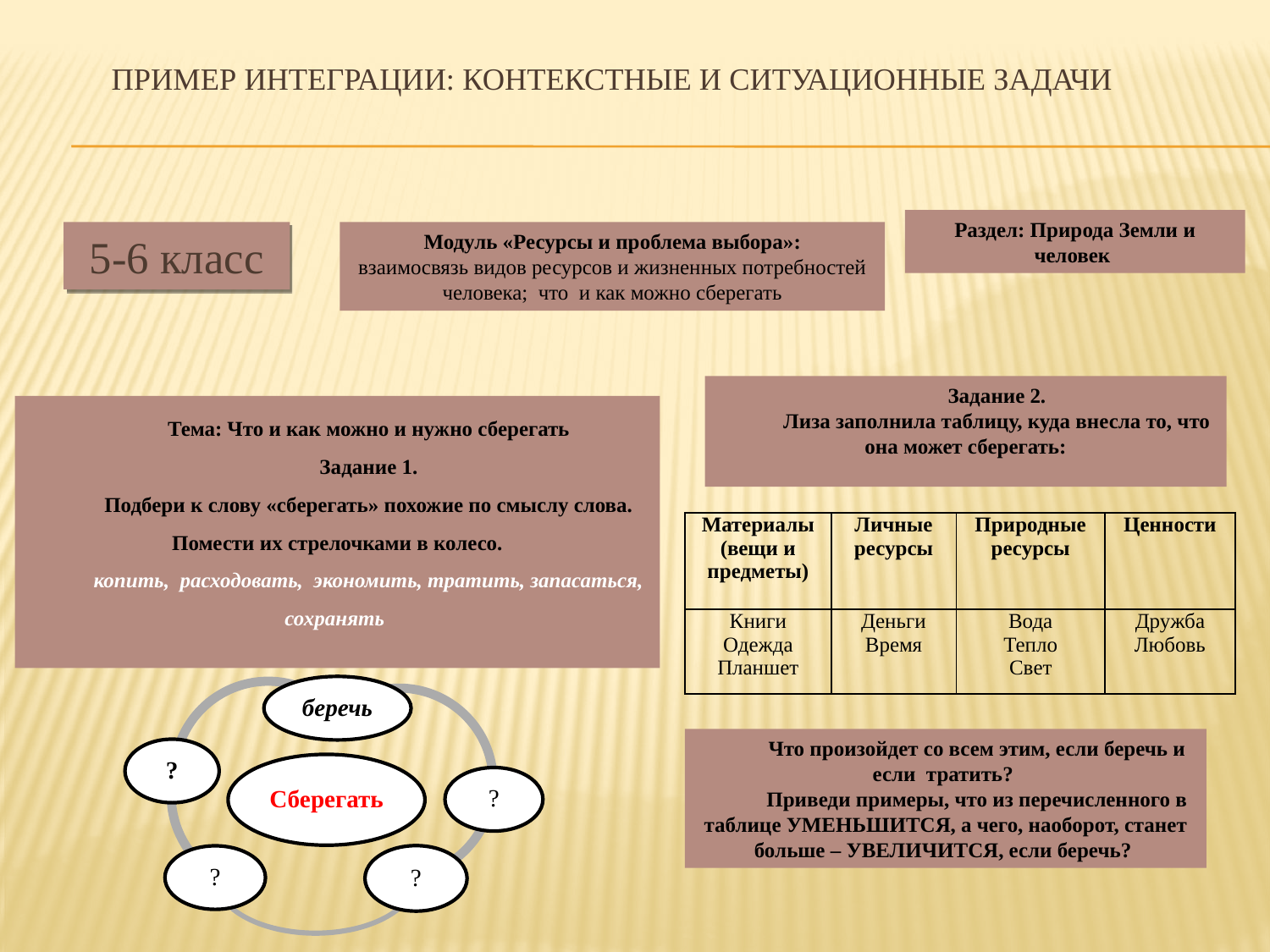

# Пример интеграции: контекстные и ситуационные задачи
Раздел: Природа Земли и человек
5-6 класс
Модуль «Ресурсы и проблема выбора»:
взаимосвязь видов ресурсов и жизненных потребностей человека;  что  и как можно сберегать
Задание 2.
Лиза заполнила таблицу, куда внесла то, что она может сберегать:

Тема: Что и как можно и нужно сберегать
Задание 1.
Подбери к слову «сберегать» похожие по смыслу слова. Помести их стрелочками в колесо.
копить,  расходовать,  экономить, тратить, запасаться, сохранять

| Материалы (вещи и предметы) | Личные ресурсы | Природные ресурсы | Ценности |
| --- | --- | --- | --- |
| Книги Одежда Планшет | Деньги Время | Вода Тепло Свет | Дружба Любовь |
Сберегать
беречь
?
?
?
?
Что произойдет со всем этим, если беречь и если  тратить?
Приведи примеры, что из перечисленного в таблице УМЕНЬШИТСЯ, а чего, наоборот, станет больше – УВЕЛИЧИТСЯ, если беречь?